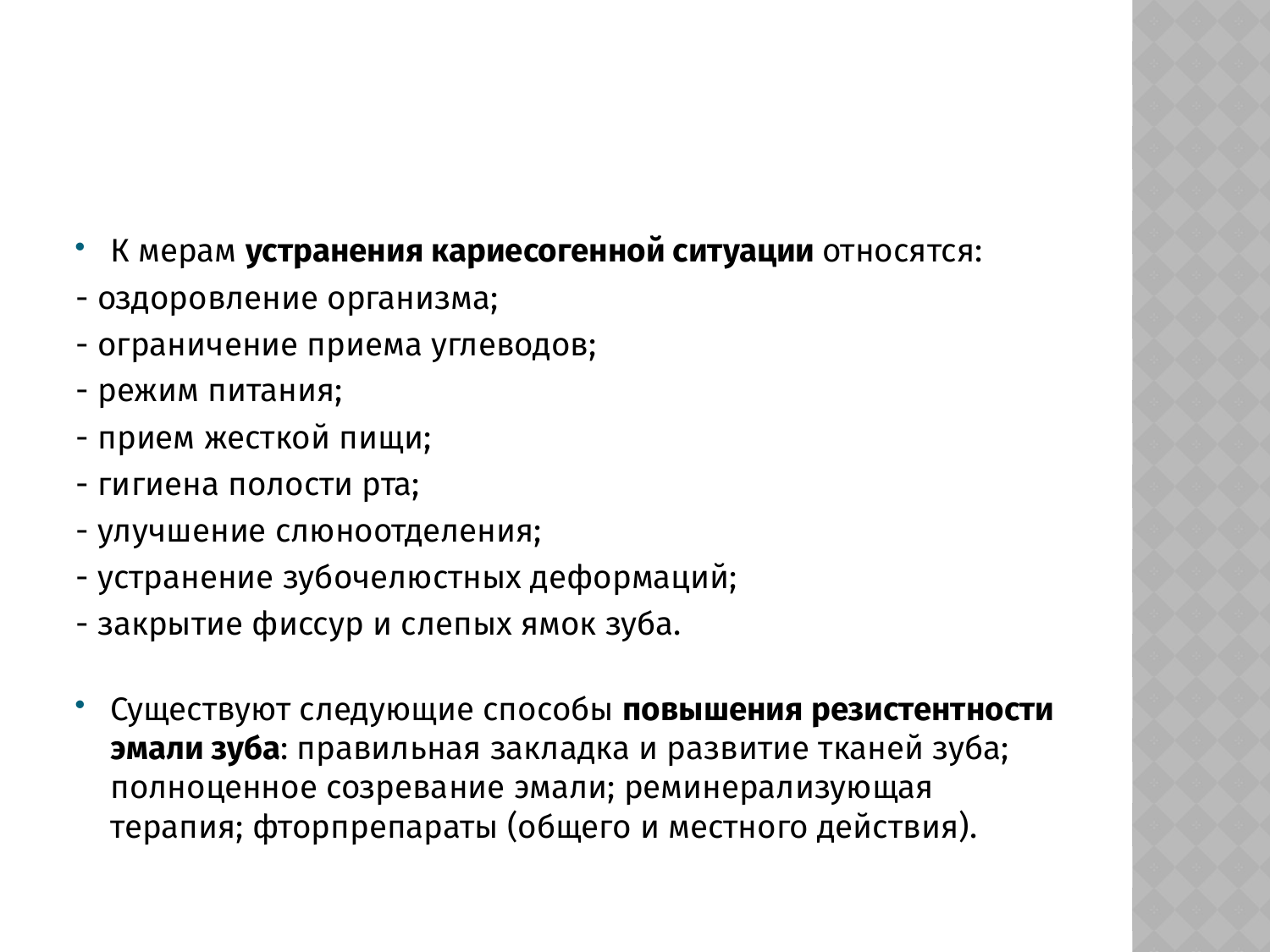

#
К мерам устранения кариесогенной ситуации относятся:
- оздоровление организма;
- ограничение приема углеводов;
- режим питания;
- прием жесткой пищи;
- гигиена полости рта;
- улучшение слюноотделения;
- устранение зубочелюстных деформаций;
- закрытие фиссур и слепых ямок зуба.
Существуют следующие способы повышения резистентности эмали зуба: правильная закладка и развитие тканей зуба; полноценное созревание эмали; реминерализующая терапия; фторпрепараты (общего и местного действия).